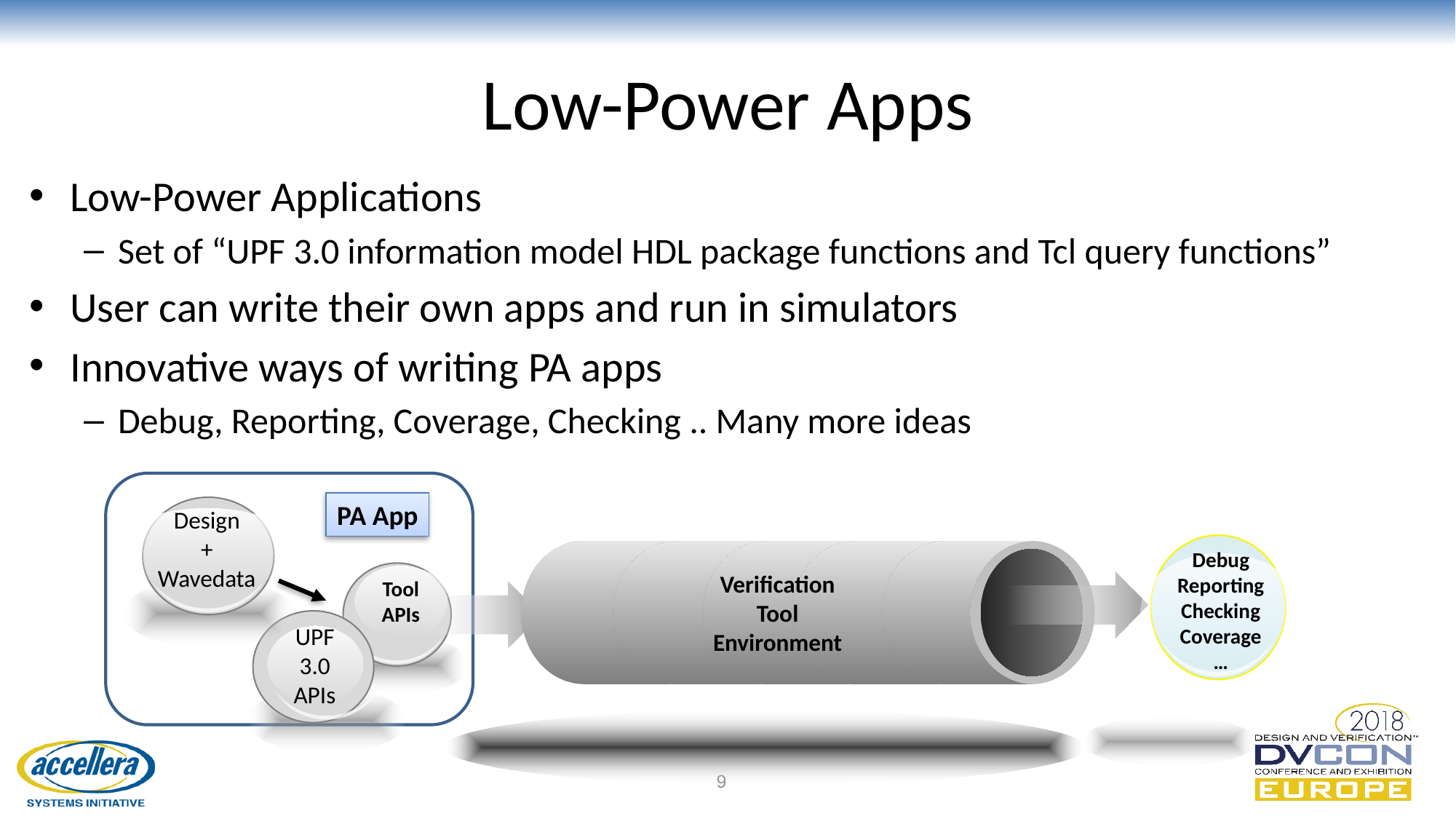

# Low-Power Apps
Low-Power Applications
Set of “UPF 3.0 information model HDL package functions and Tcl query functions”
User can write their own apps and run in simulators
Innovative ways of writing PA apps
Debug, Reporting, Coverage, Checking .. Many more ideas

PA App

Design
+ Wavedata

Debug
Reporting
Checking
Coverage
…

Verification Tool Environment

Tool APIs

UPF
3.0 APIs

9